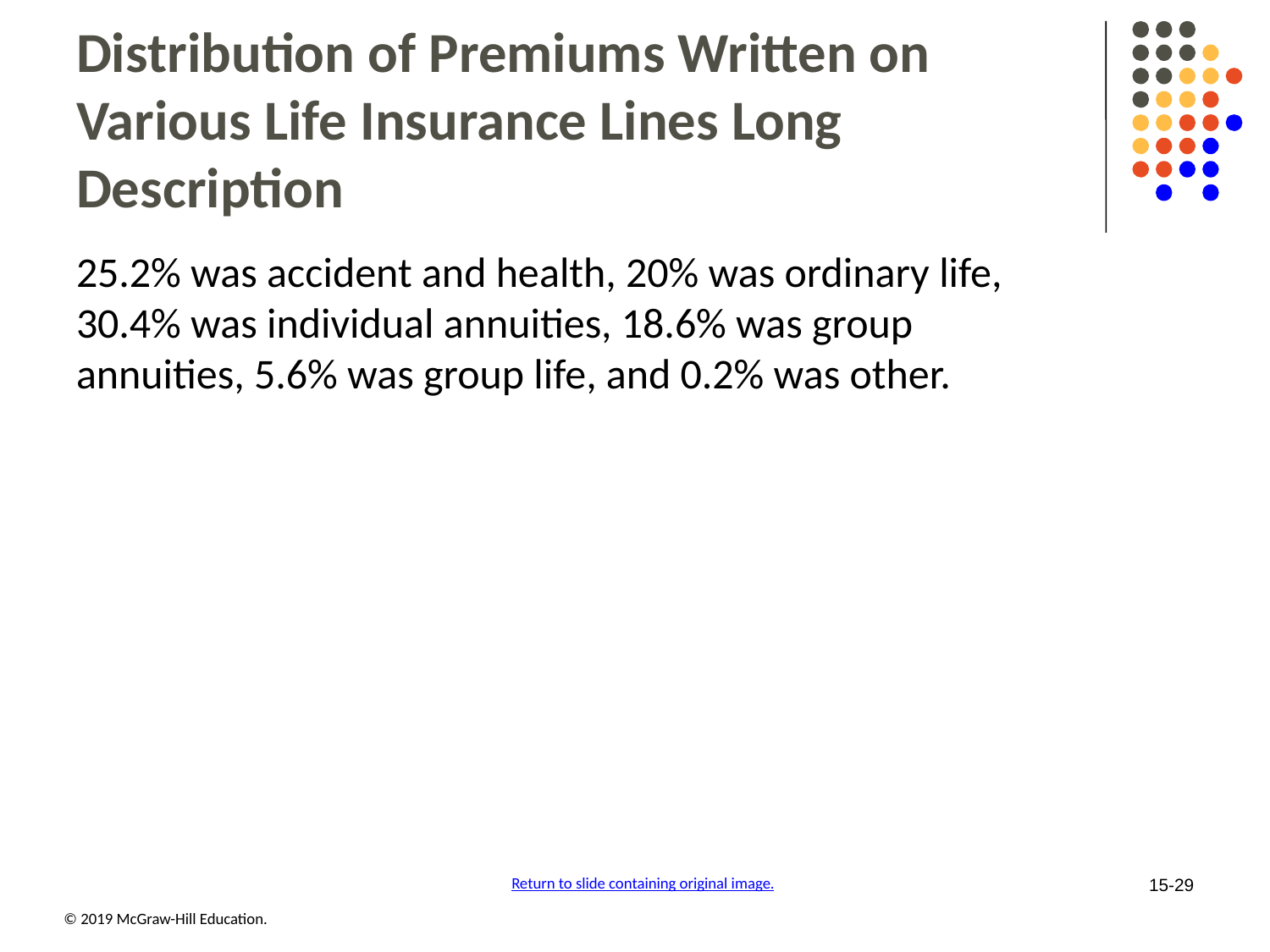

# Distribution of Premiums Written on Various Life Insurance Lines Long Description
25.2% was accident and health, 20% was ordinary life, 30.4% was individual annuities, 18.6% was group annuities, 5.6% was group life, and 0.2% was other.
Return to slide containing original image.
15-29